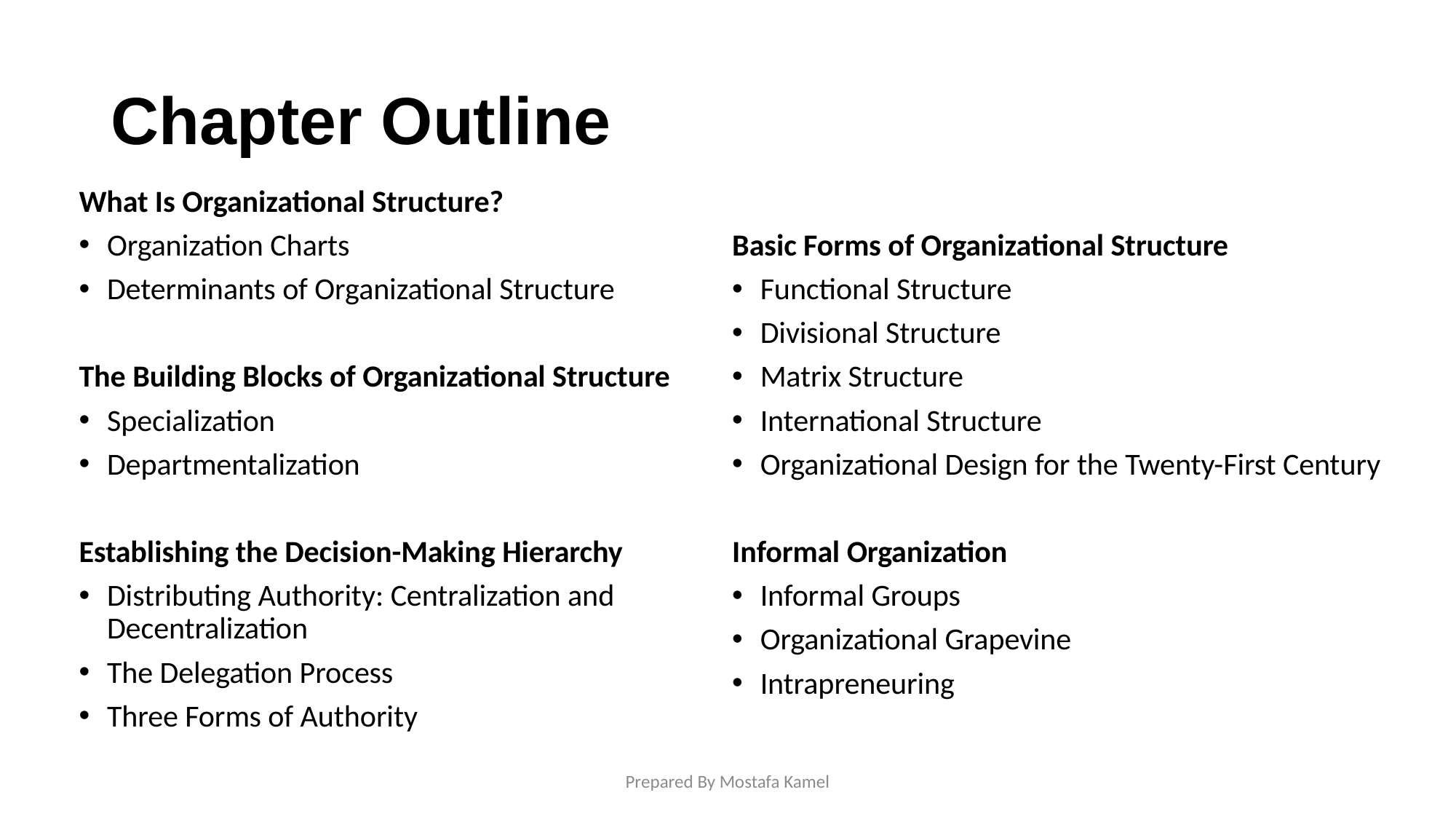

# Chapter Outline
What Is Organizational Structure?
Organization Charts
Determinants of Organizational Structure

The Building Blocks of Organizational Structure
Specialization
Departmentalization

Establishing the Decision-Making Hierarchy
Distributing Authority: Centralization and Decentralization
The Delegation Process
Three Forms of Authority

Basic Forms of Organizational Structure
Functional Structure
Divisional Structure
Matrix Structure
International Structure
Organizational Design for the Twenty-First Century

Informal Organization
Informal Groups
Organizational Grapevine
Intrapreneuring

Prepared By Mostafa Kamel